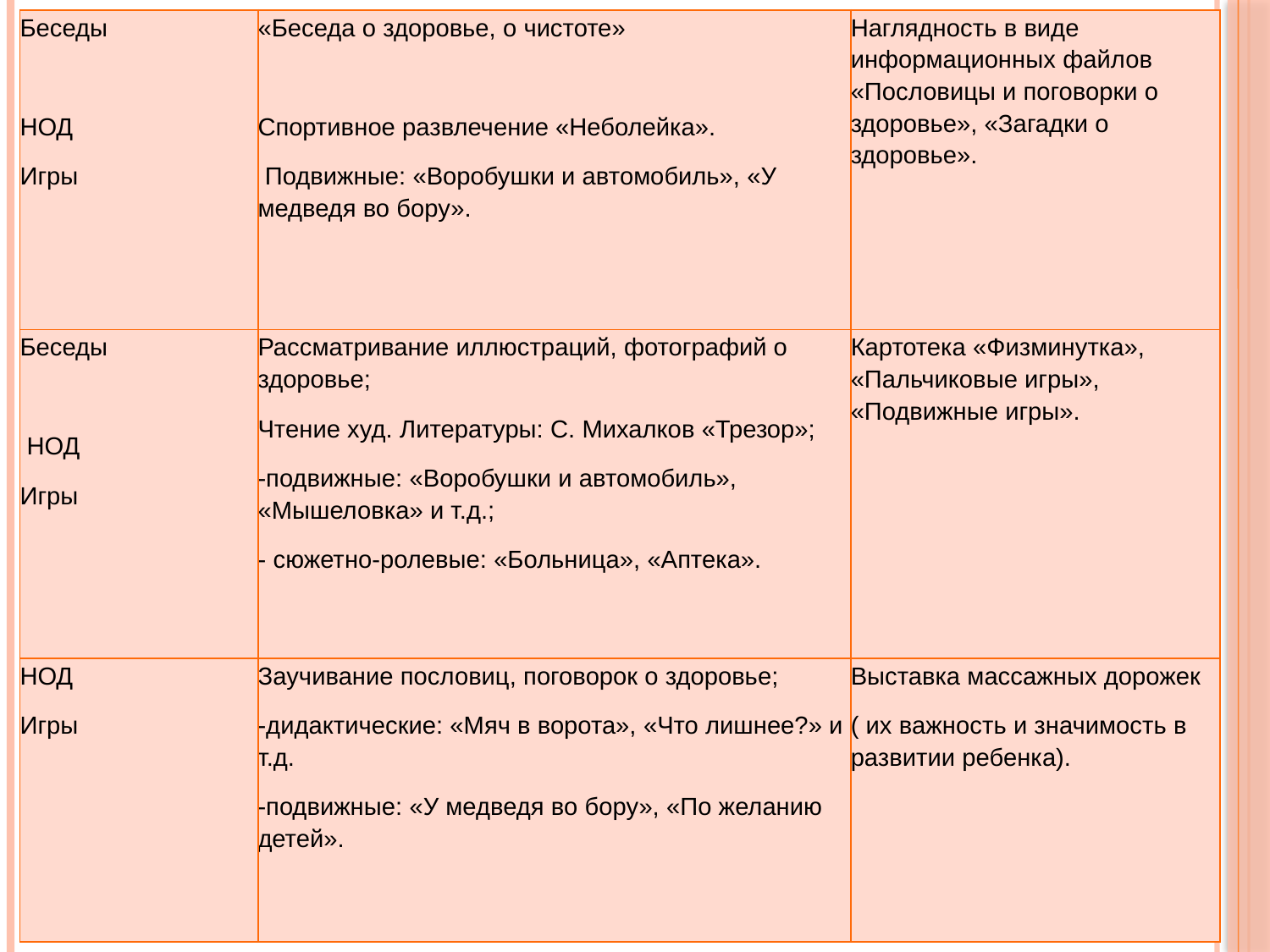

| Беседы НОД Игры | «Беседа о здоровье, о чистоте» Спортивное развлечение «Неболейка».  Подвижные: «Воробушки и автомобиль», «У медведя во бору». | Наглядность в виде информационных файлов «Пословицы и поговорки о здоровье», «Загадки о здоровье». |
| --- | --- | --- |
| Беседы  НОД Игры | Рассматривание иллюстраций, фотографий о здоровье; Чтение худ. Литературы: С. Михалков «Трезор»; -подвижные: «Воробушки и автомобиль», «Мышеловка» и т.д.; - сюжетно-ролевые: «Больница», «Аптека». | Картотека «Физминутка», «Пальчиковые игры», «Подвижные игры». |
| НОД Игры | Заучивание пословиц, поговорок о здоровье; -дидактические: «Мяч в ворота», «Что лишнее?» и т.д. -подвижные: «У медведя во бору», «По желанию детей». | Выставка массажных дорожек ( их важность и значимость в развитии ребенка). |